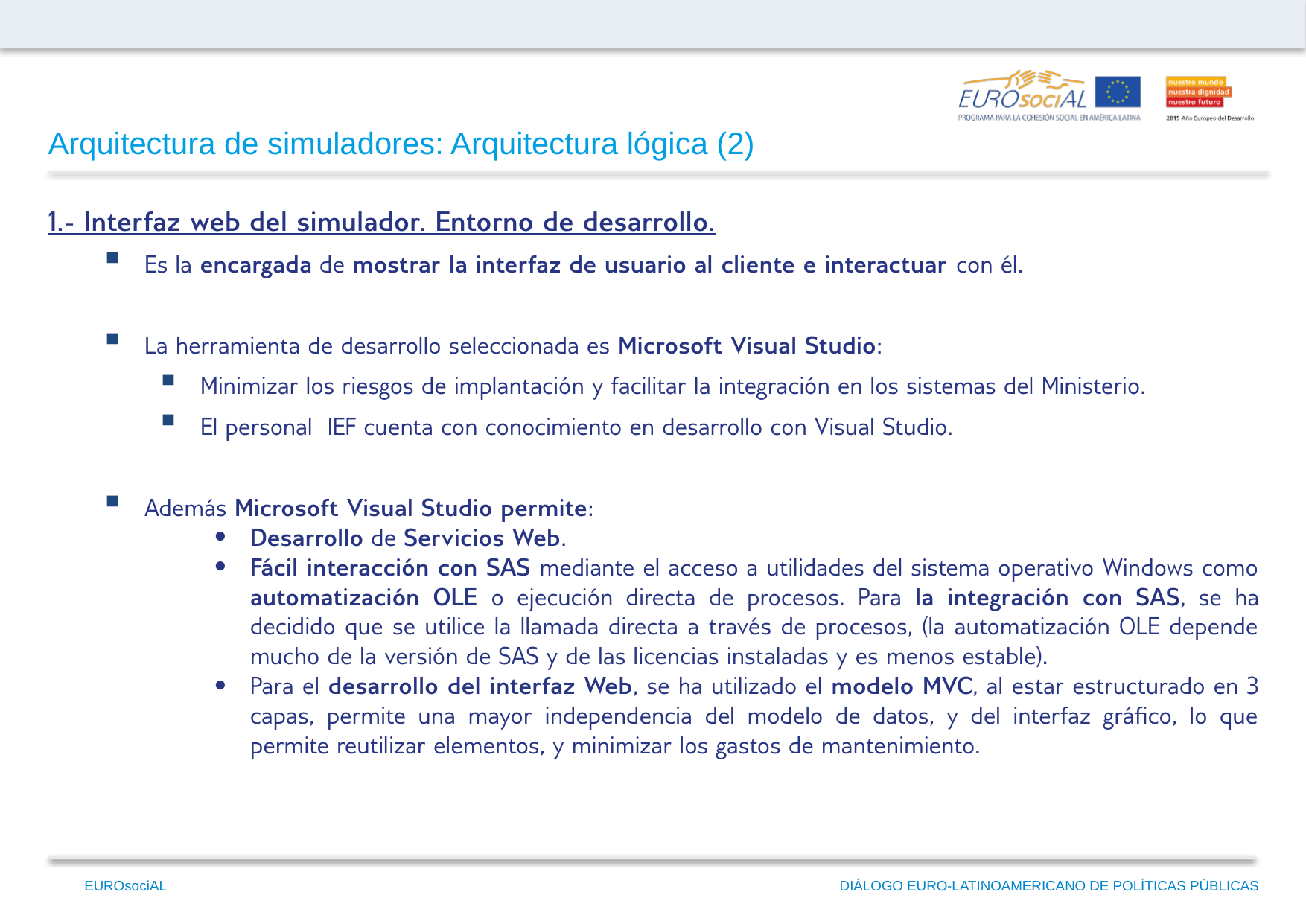

Arquitectura de simuladores: Arquitectura lógica (2)
1.- Interfaz web del simulador. Entorno de desarrollo.
Es la encargada de mostrar la interfaz de usuario al cliente e interactuar con él.

La herramienta de desarrollo seleccionada es Microsoft Visual Studio:
Minimizar los riesgos de implantación y facilitar la integración en los sistemas del Ministerio.
El personal  IEF cuenta con conocimiento en desarrollo con Visual Studio.

Además Microsoft Visual Studio permite:
Desarrollo de Servicios Web.
Fácil interacción con SAS mediante el acceso a utilidades del sistema operativo Windows como automatización OLE o ejecución directa de procesos. Para la integración con SAS, se ha decidido que se utilice la llamada directa a través de procesos, (la automatización OLE depende mucho de la versión de SAS y de las licencias instaladas y es menos estable).
Para el desarrollo del interfaz Web, se ha utilizado el modelo MVC, al estar estructurado en 3 capas, permite una mayor independencia del modelo de datos, y del interfaz gráfico, lo que permite reutilizar elementos, y minimizar los gastos de mantenimiento.